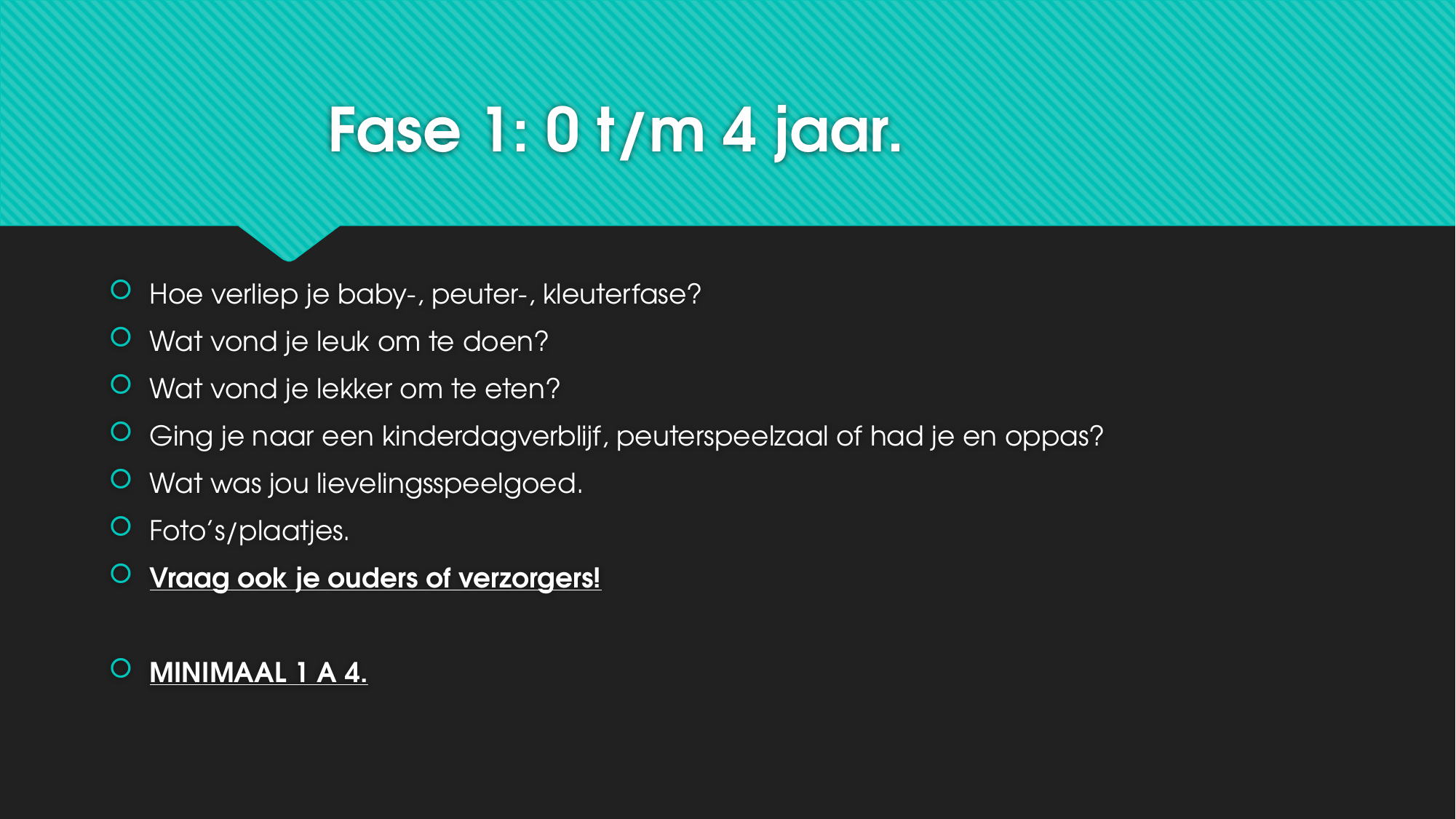

# Fase 1: 0 t/m 4 jaar.
Hoe verliep je baby-, peuter-, kleuterfase?
Wat vond je leuk om te doen?
Wat vond je lekker om te eten?
Ging je naar een kinderdagverblijf, peuterspeelzaal of had je en oppas?
Wat was jou lievelingsspeelgoed.
Foto’s/plaatjes.
Vraag ook je ouders of verzorgers!

MINIMAAL 1 A 4.